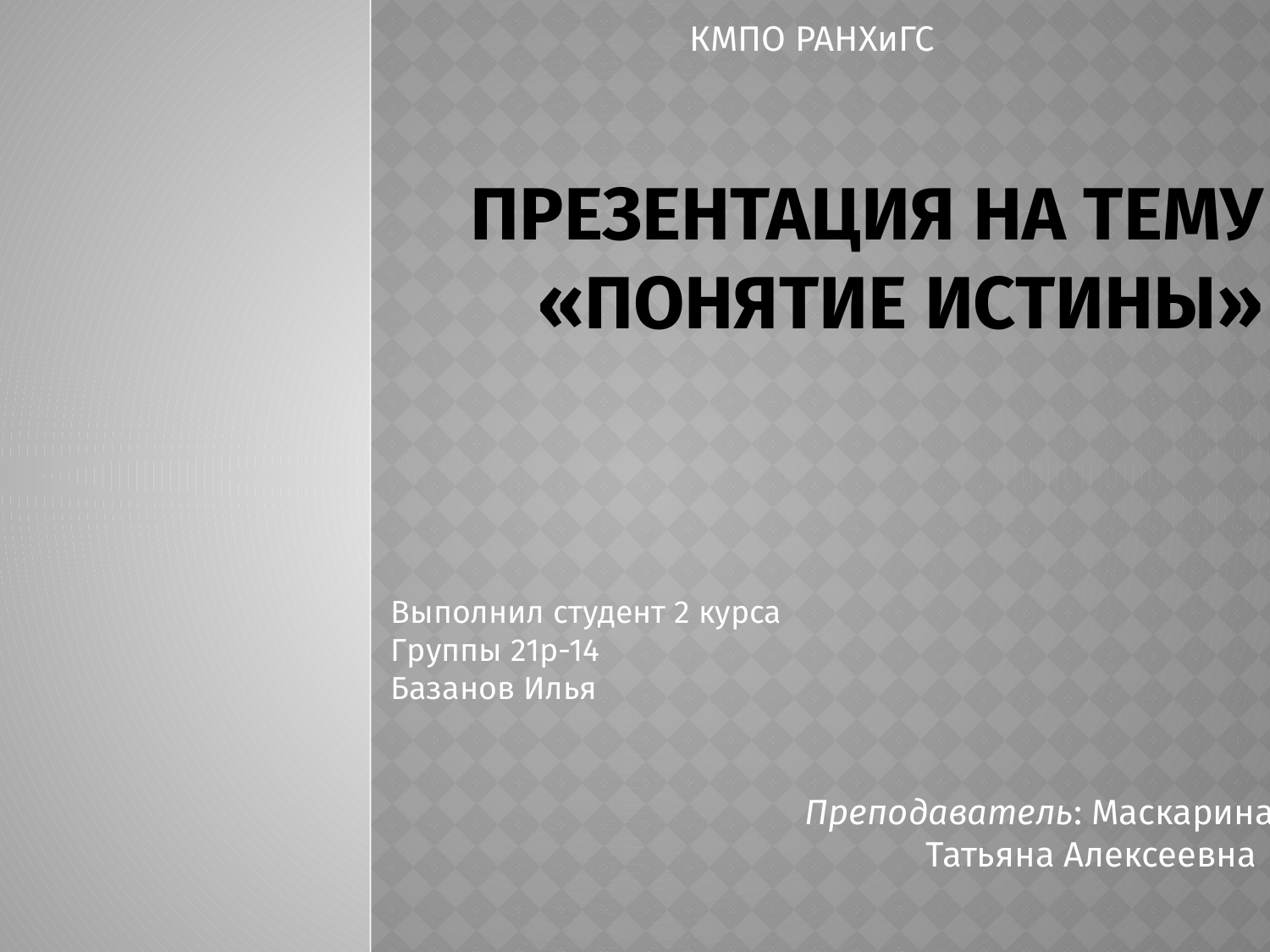

КМПО РАНХиГС
# Презентация на тему «Понятие истины»
Выполнил студент 2 курса
Группы 21р-14
Базанов Илья
Преподаватель: Маскарина
             Татьяна Алексеевна